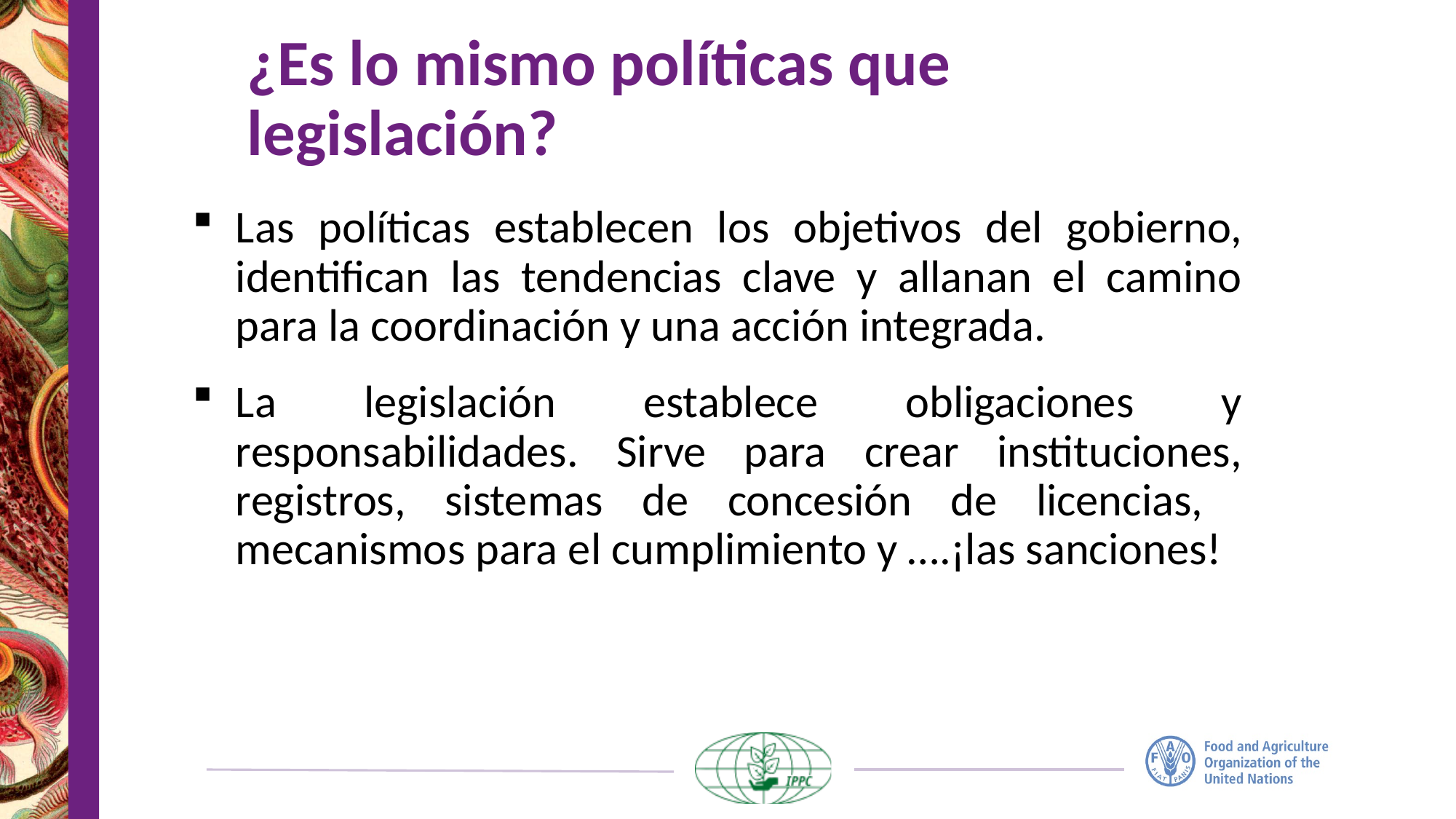

# ¿Es lo mismo políticas que  legislación?
Las políticas establecen los objetivos del gobierno, identifican las tendencias clave y allanan el camino para la coordinación y una acción integrada.
La legislación establece obligaciones y responsabilidades. Sirve para crear instituciones, registros, sistemas de concesión de licencias,  mecanismos para el cumplimiento y ….¡las sanciones!